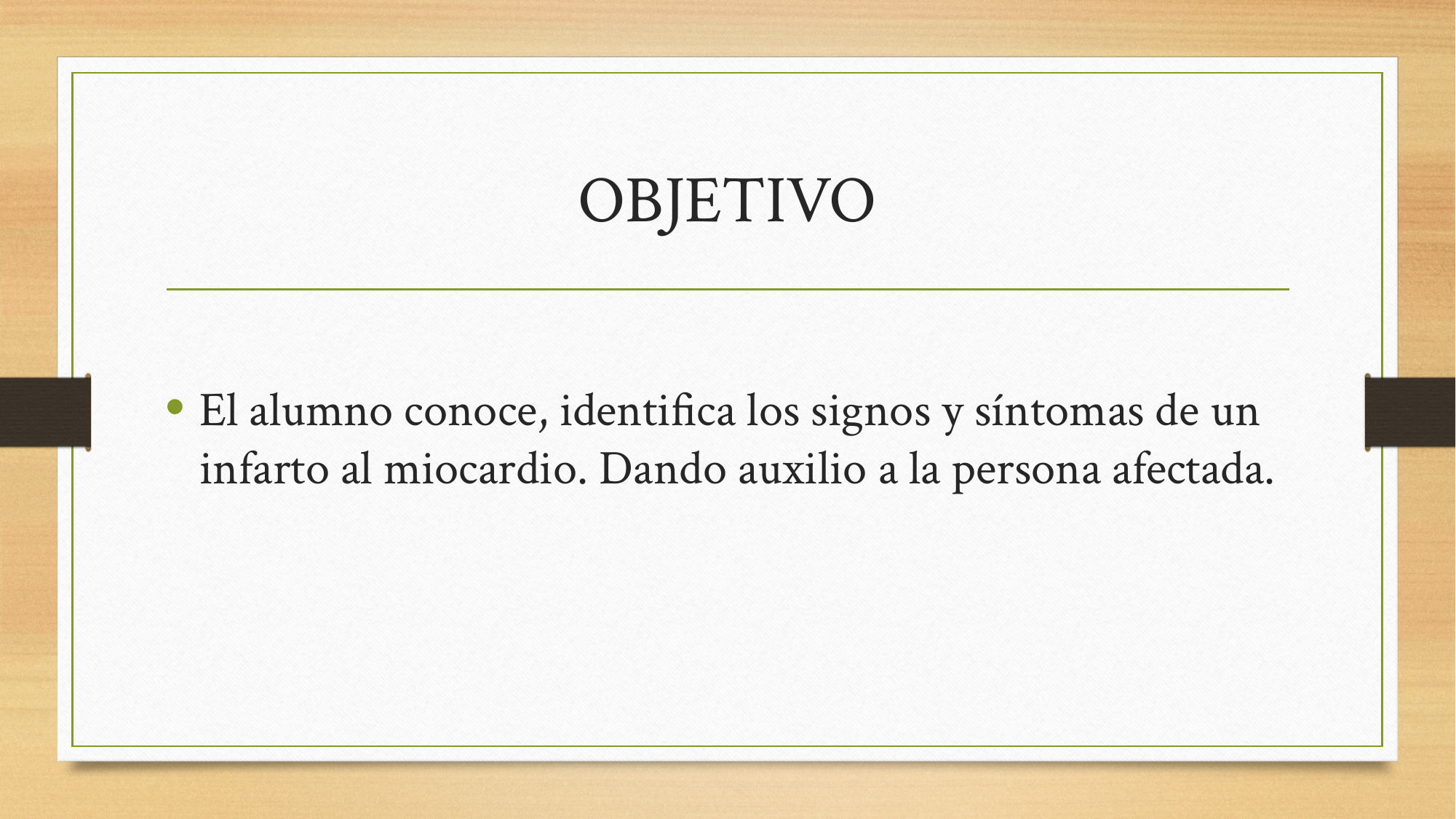

# OBJETIVO
El alumno conoce, identifica los signos y síntomas de un infarto al miocardio. Dando auxilio a la persona afectada.